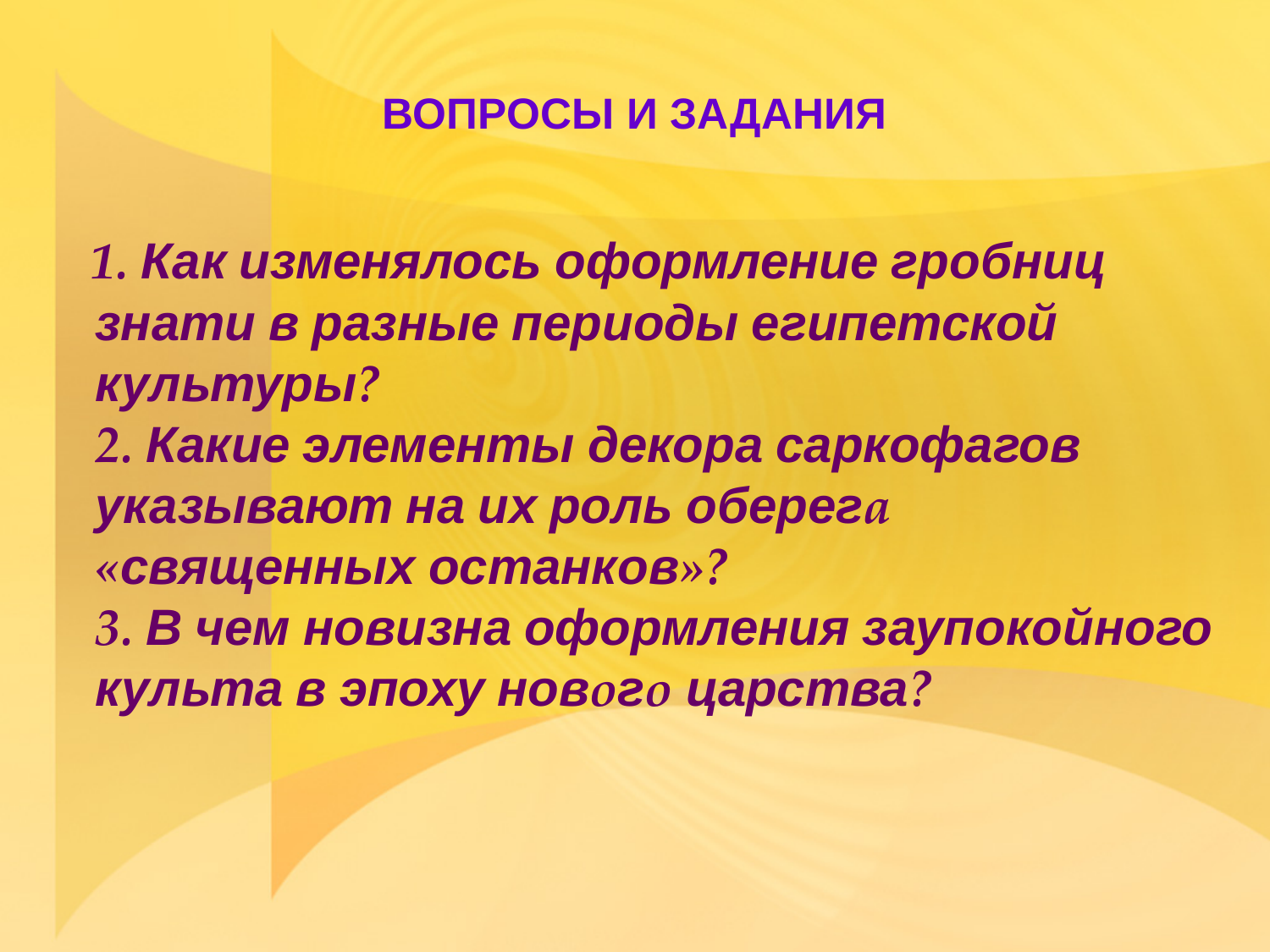

# ВОПРОСЫ И ЗАДАНИЯ
   1. Как изменялось оформление гробниц знати в разные периоды египетской культуры?
2. Какие элементы декора саркофагов указывают на их роль оберегa «священных останков»?
3. В чем новизна оформления заупокойного культа в эпоху новoгo царства?